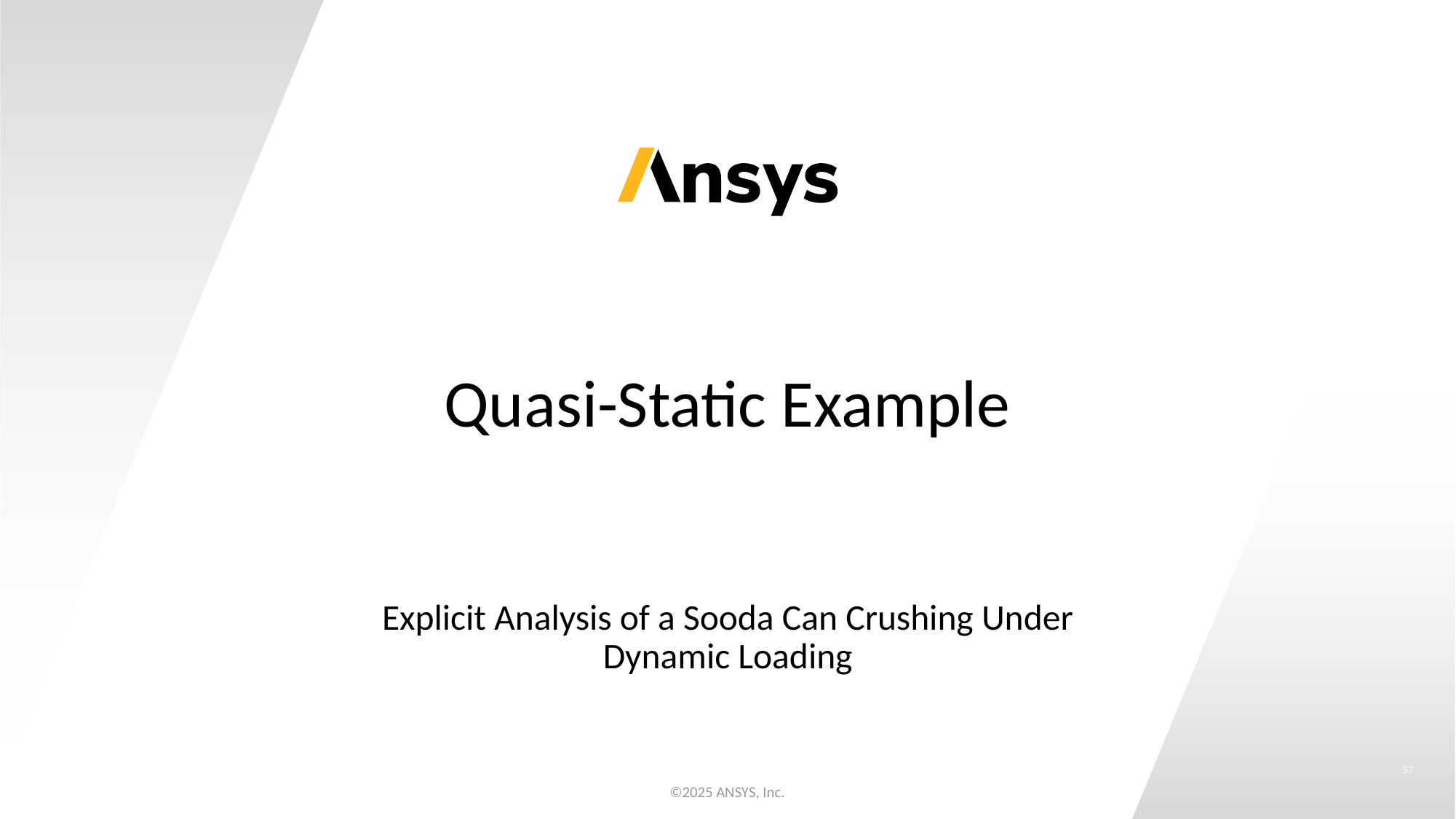

# Quasi-Static Example
Explicit Analysis of a Sooda Can Crushing Under Dynamic Loading
57